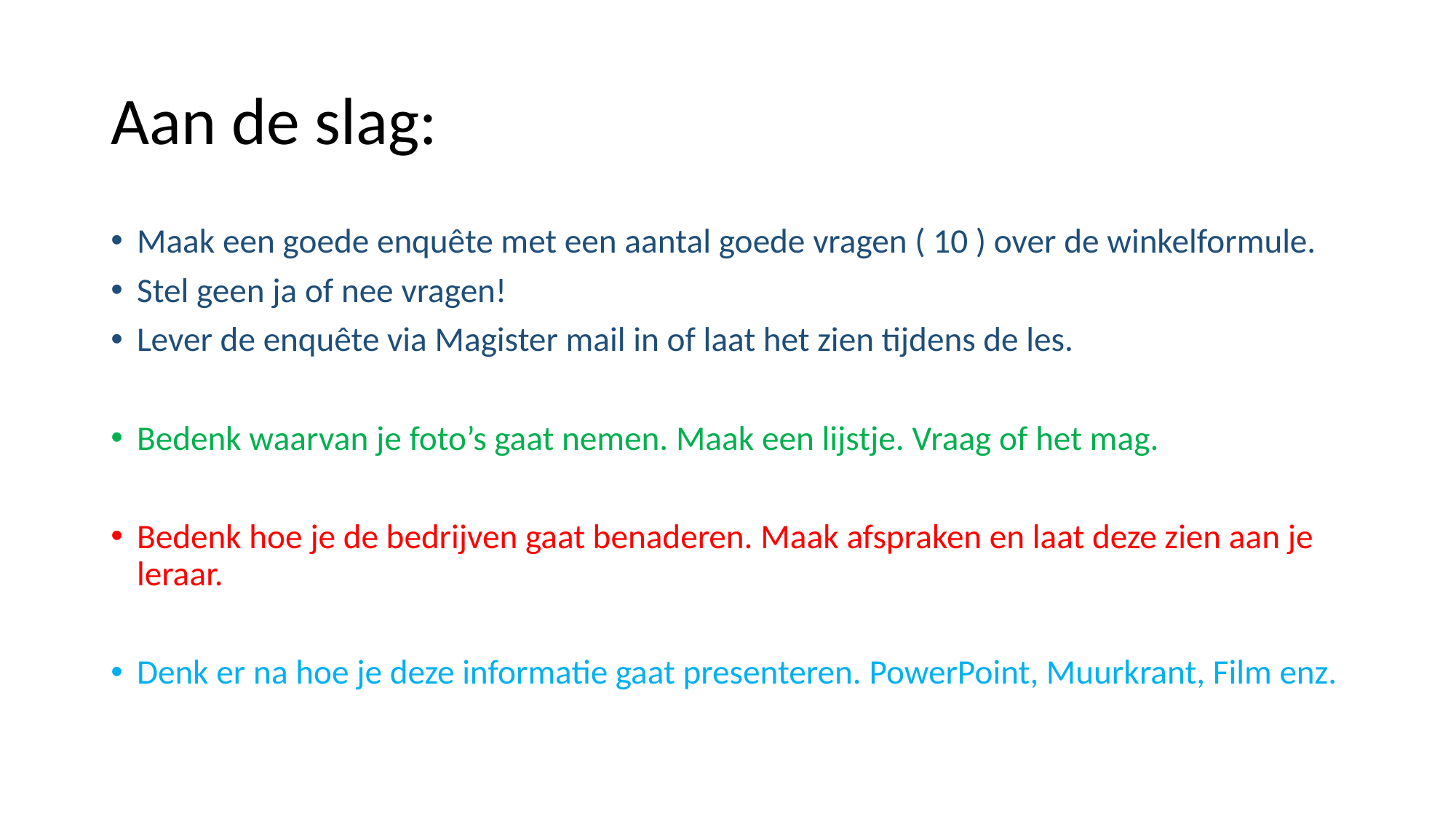

# Aan de slag:
Maak een goede enquête met een aantal goede vragen ( 10 ) over de winkelformule.
Stel geen ja of nee vragen!
Lever de enquête via Magister mail in of laat het zien tijdens de les.

Bedenk waarvan je foto’s gaat nemen. Maak een lijstje. Vraag of het mag.

Bedenk hoe je de bedrijven gaat benaderen. Maak afspraken en laat deze zien aan je leraar.

Denk er na hoe je deze informatie gaat presenteren. PowerPoint, Muurkrant, Film enz.